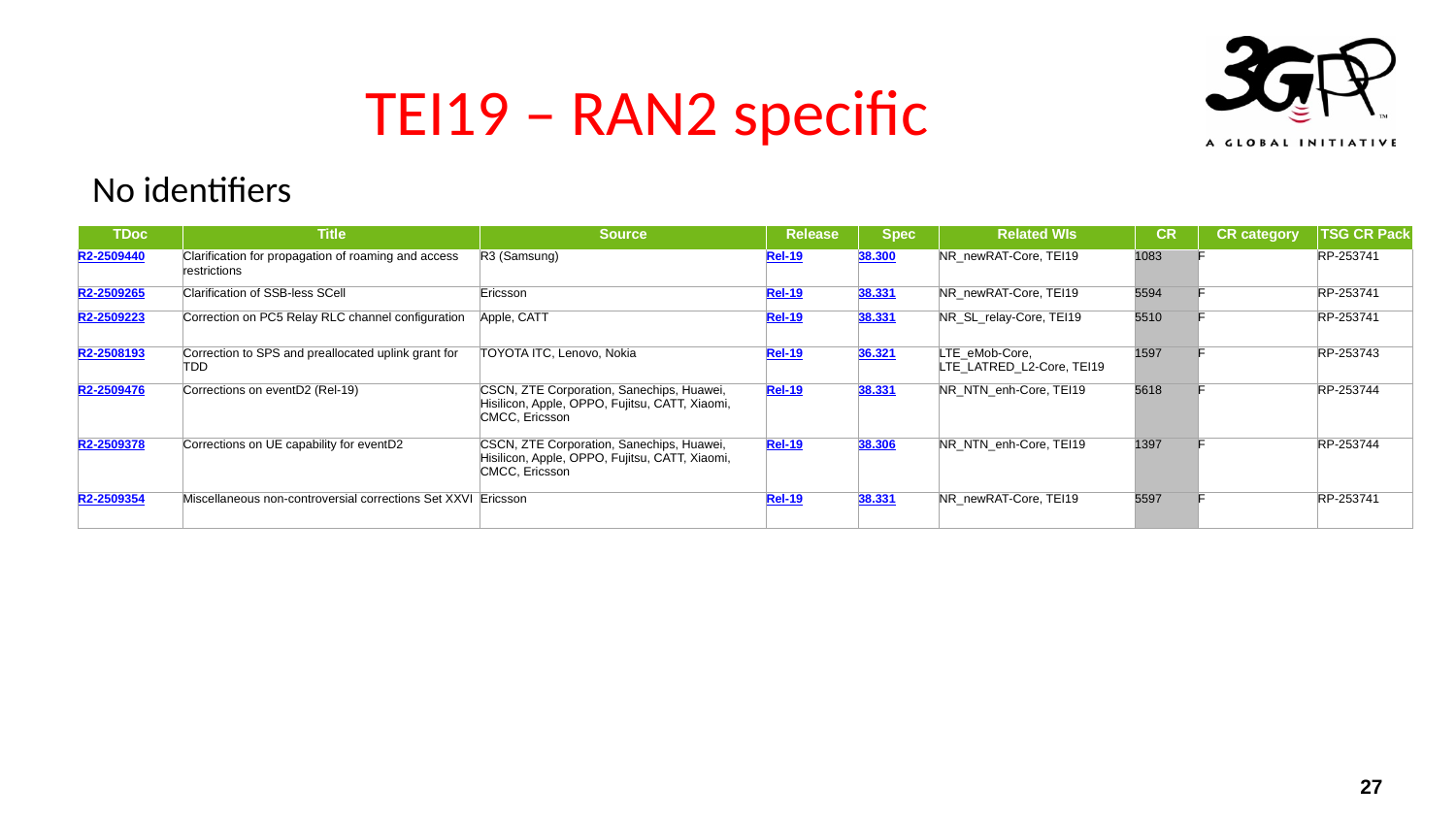

TEI19 – RAN2 specific
No identifiers
| TDoc | Title | Source | Release | Spec | Related WIs | CR | CR category | TSG CR Pack |
| --- | --- | --- | --- | --- | --- | --- | --- | --- |
| R2-2509440 | Clarification for propagation of roaming and access restrictions | R3 (Samsung) | Rel-19 | 38.300 | NR\_newRAT-Core, TEI19 | 1083 | F | RP-253741 |
| R2-2509265 | Clarification of SSB-less SCell | Ericsson | Rel-19 | 38.331 | NR\_newRAT-Core, TEI19 | 5594 | F | RP-253741 |
| R2-2509223 | Correction on PC5 Relay RLC channel configuration | Apple, CATT | Rel-19 | 38.331 | NR\_SL\_relay-Core, TEI19 | 5510 | F | RP-253741 |
| R2-2508193 | Correction to SPS and preallocated uplink grant for TDD | TOYOTA ITC, Lenovo, Nokia | Rel-19 | 36.321 | LTE\_eMob-Core, LTE\_LATRED\_L2-Core, TEI19 | 1597 | F | RP-253743 |
| R2-2509476 | Corrections on eventD2 (Rel-19) | CSCN, ZTE Corporation, Sanechips, Huawei, Hisilicon, Apple, OPPO, Fujitsu, CATT, Xiaomi, CMCC, Ericsson | Rel-19 | 38.331 | NR\_NTN\_enh-Core, TEI19 | 5618 | F | RP-253744 |
| R2-2509378 | Corrections on UE capability for eventD2 | CSCN, ZTE Corporation, Sanechips, Huawei, Hisilicon, Apple, OPPO, Fujitsu, CATT, Xiaomi, CMCC, Ericsson | Rel-19 | 38.306 | NR\_NTN\_enh-Core, TEI19 | 1397 | F | RP-253744 |
| R2-2509354 | Miscellaneous non-controversial corrections Set XXVI | Ericsson | Rel-19 | 38.331 | NR\_newRAT-Core, TEI19 | 5597 | F | RP-253741 |